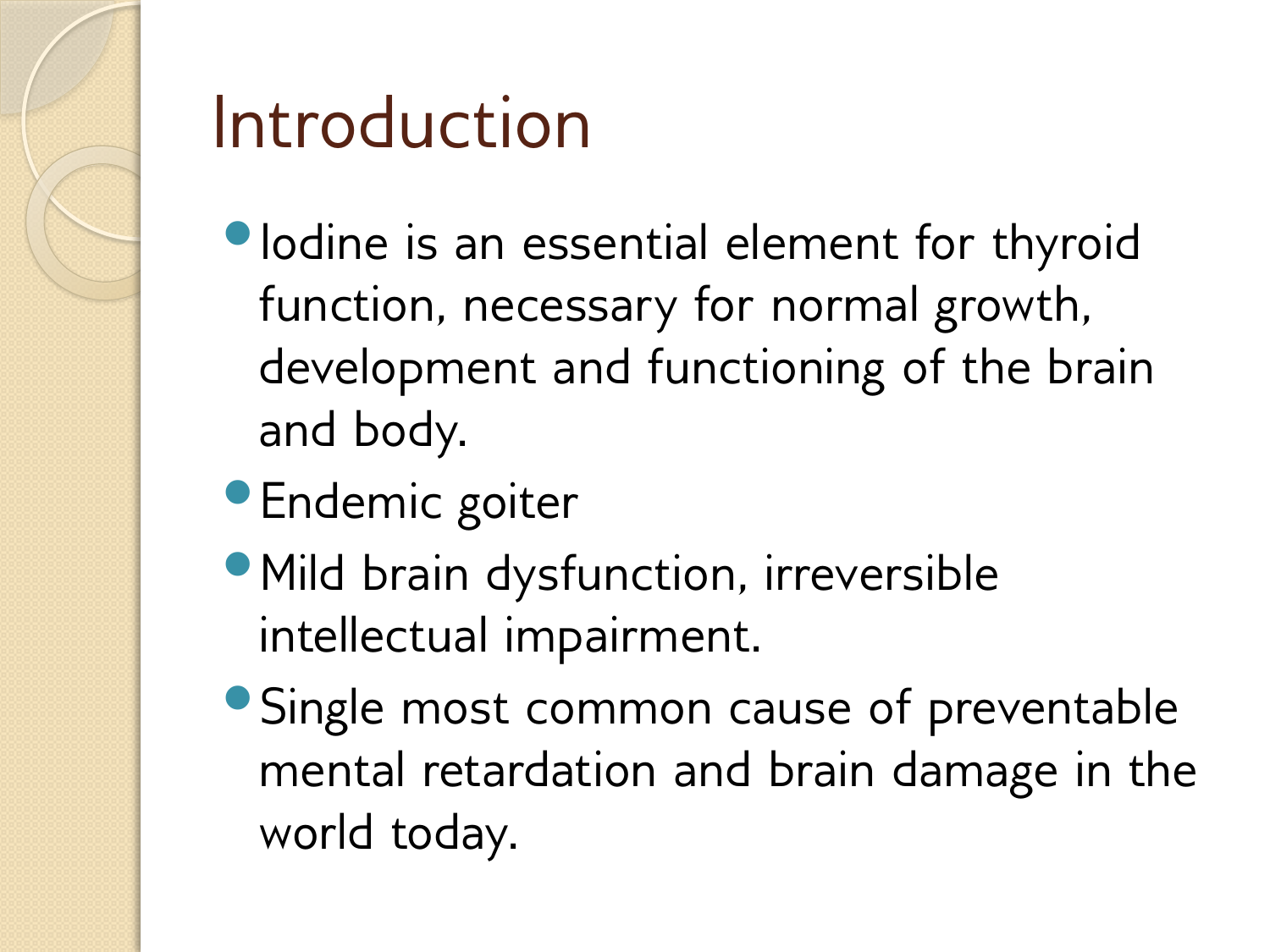

# Introduction
Iodine is an essential element for thyroid function, necessary for normal growth, development and functioning of the brain and body.
Endemic goiter
Mild brain dysfunction, irreversible intellectual impairment.
Single most common cause of preventable mental retardation and brain damage in the world today.